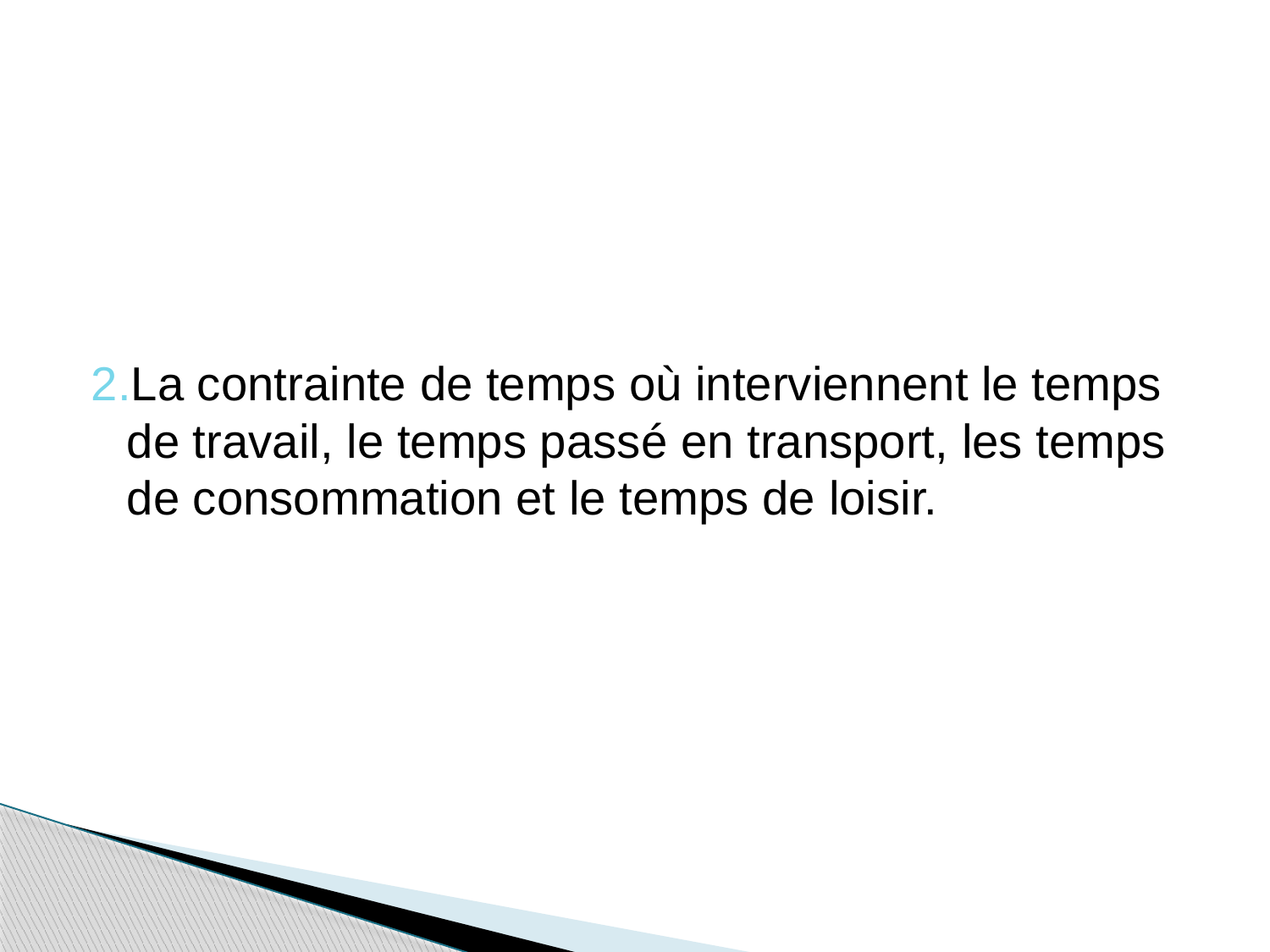

#
2.La contrainte de temps où interviennent le temps de travail, le temps passé en transport, les temps de consommation et le temps de loisir.